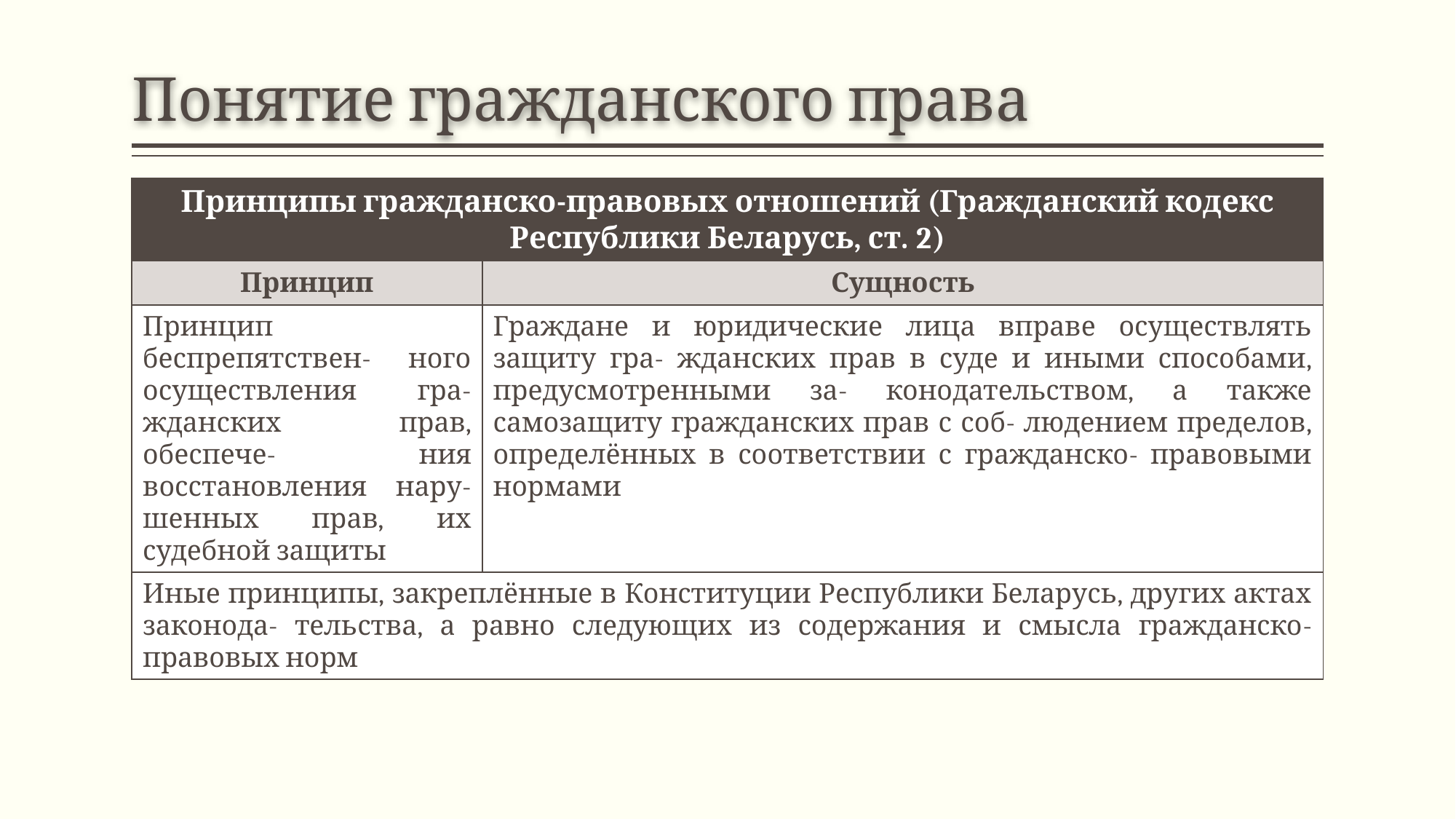

# Понятие гражданского права
| Принципы гражданско-правовых отношений (Гражданский кодекс Республики Беларусь, ст. 2) |  |
| --- | --- |
| Принцип | Сущность |
| Принцип беспрепятствен- ного осуществления гра- жданских прав, обеспече- ния восстановления нару- шенных прав, их судебной защиты | Граждане и юридические лица вправе осуществлять защиту гра- жданских прав в суде и иными способами, предусмотренными за- конодательством, а также самозащиту гражданских прав с соб- людением пределов, определённых в соответствии с гражданско- правовыми нормами |
| Иные принципы, закреплённые в Конституции Республики Беларусь, других актах законода- тельства, а равно следующих из содержания и смысла гражданско-правовых норм |  |